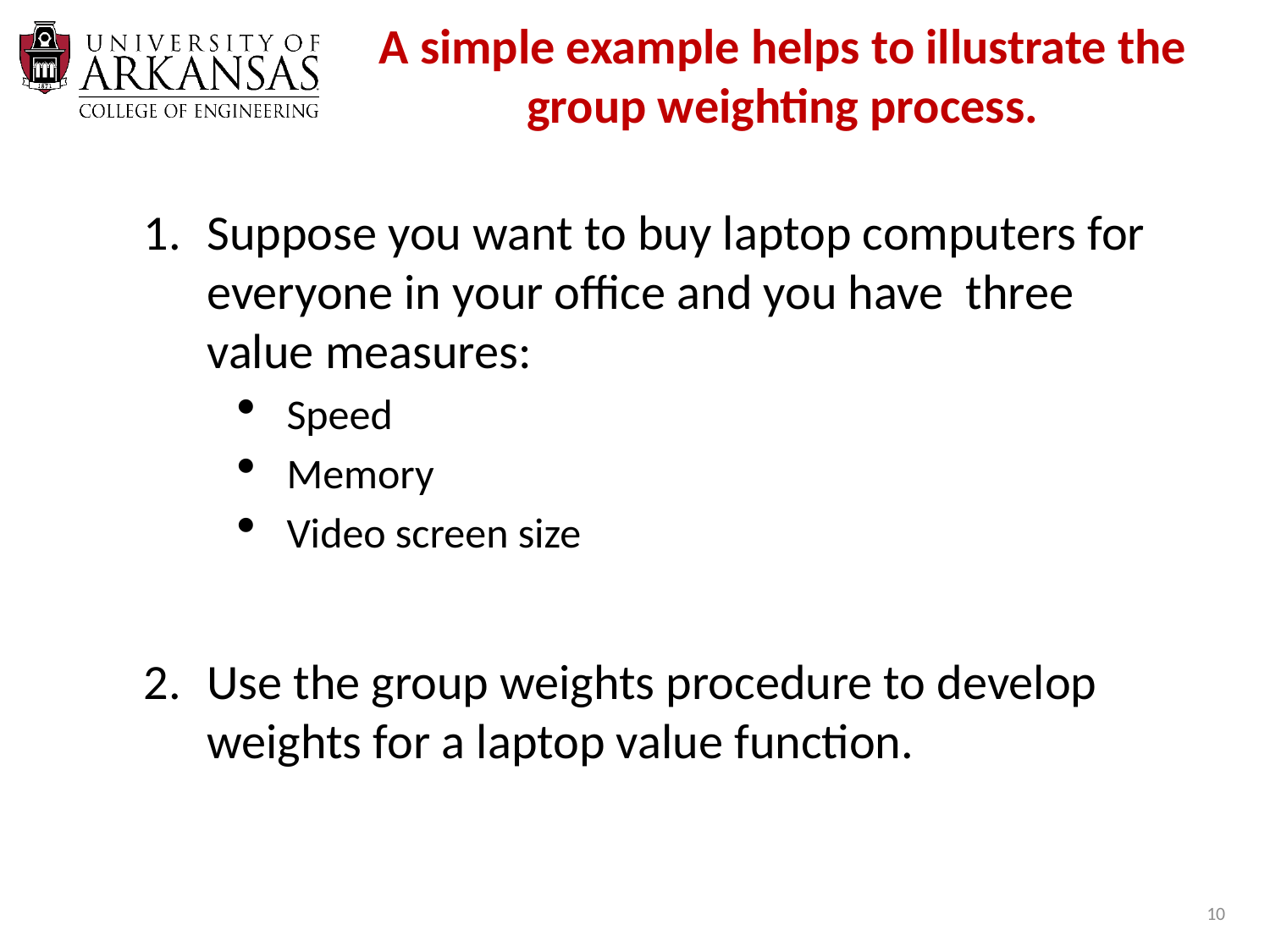

A simple example helps to illustrate the group weighting process.
Suppose you want to buy laptop computers for everyone in your office and you have  three value measures:
Speed
Memory
Video screen size

Use the group weights procedure to develop weights for a laptop value function.
10